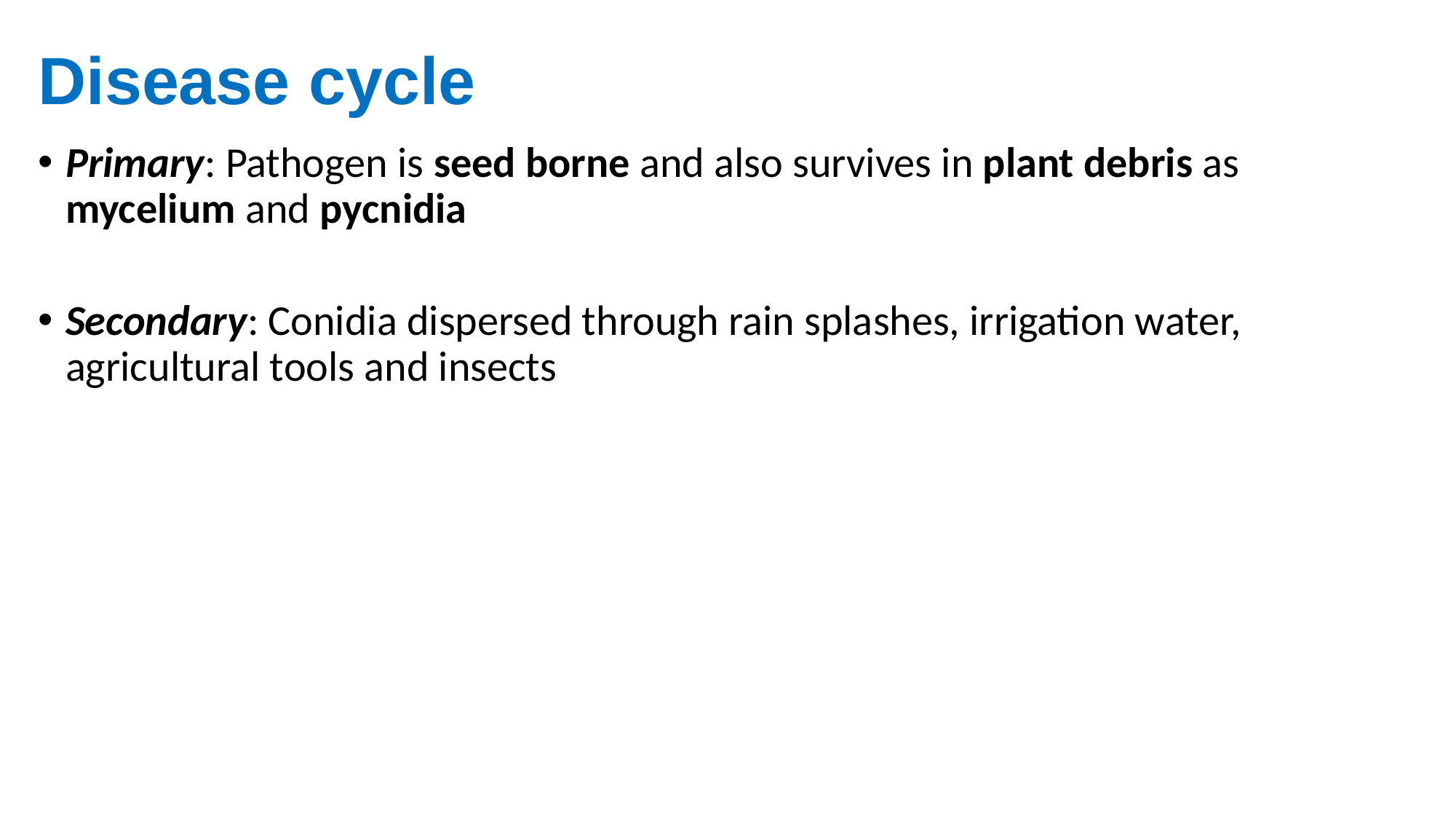

# Disease cycle
Primary: Pathogen is seed borne and also survives in plant debris as mycelium and pycnidia
Secondary: Conidia dispersed through rain splashes, irrigation water, agricultural tools and insects